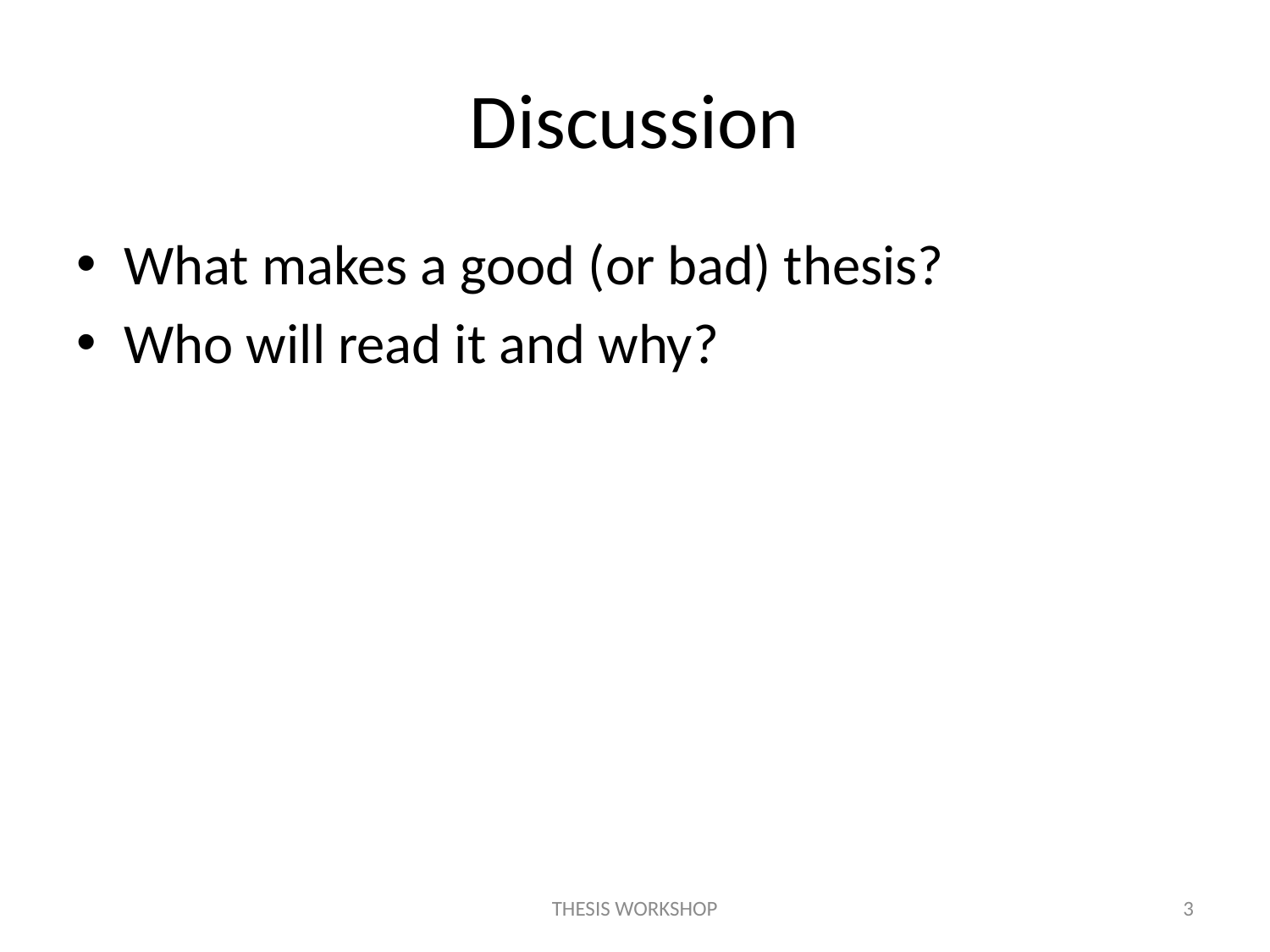

# Discussion
What makes a good (or bad) thesis?
Who will read it and why?

THESIS WORKSHOP
3